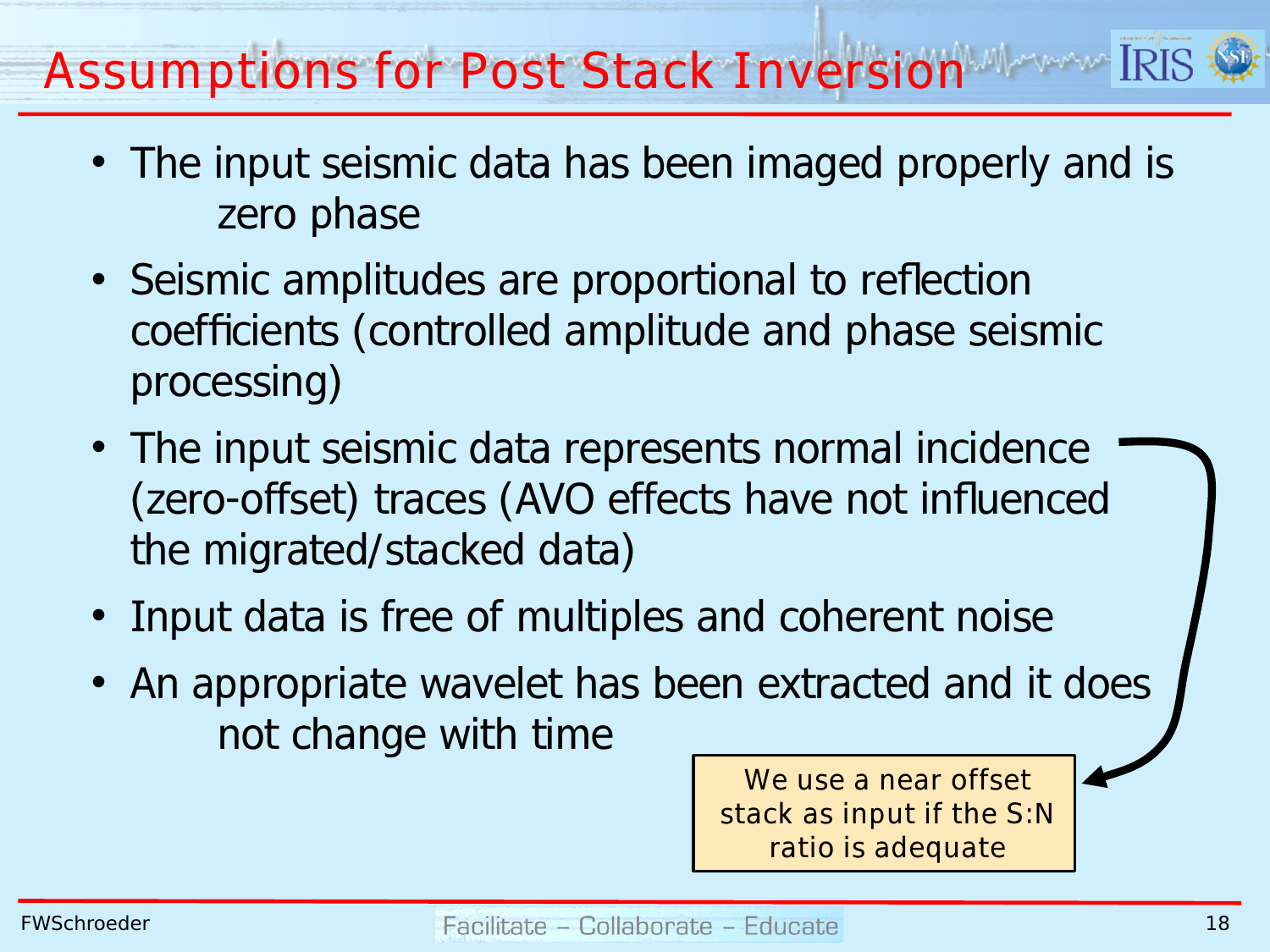

# Assumptions for Post Stack Inversion
The input seismic data has been imaged properly and is 	zero phase
Seismic amplitudes are proportional to reflection 	coefficients (controlled amplitude and phase seismic 	processing)
The input seismic data represents normal incidence 	(zero-offset) traces (AVO effects have not influenced 	the migrated/stacked data)
Input data is free of multiples and coherent noise
An appropriate wavelet has been extracted and it does 	not change with time

We use a near offset stack as input if the S:N ratio is adequate